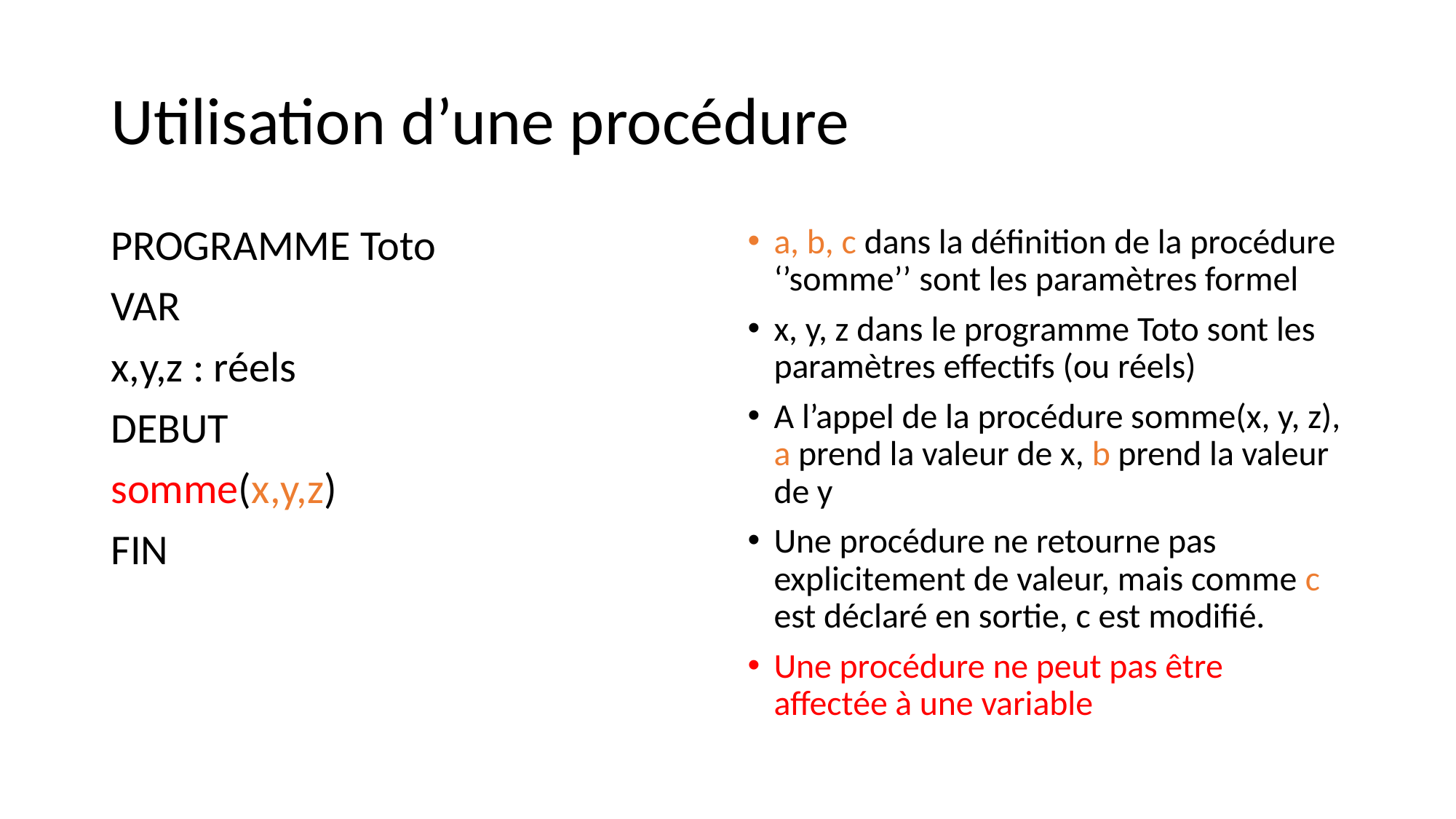

# Utilisation d’une procédure
PROGRAMME Toto
VAR
x,y,z : réels
DEBUT
somme(x,y,z)
FIN

a, b, c dans la définition de la procédure ‘’somme’’ sont les paramètres formel
x, y, z dans le programme Toto sont les paramètres effectifs (ou réels)
A l’appel de la procédure somme(x, y, z), a prend la valeur de x, b prend la valeur de y
Une procédure ne retourne pas explicitement de valeur, mais comme c est déclaré en sortie, c est modifié.
Une procédure ne peut pas être affectée à une variable